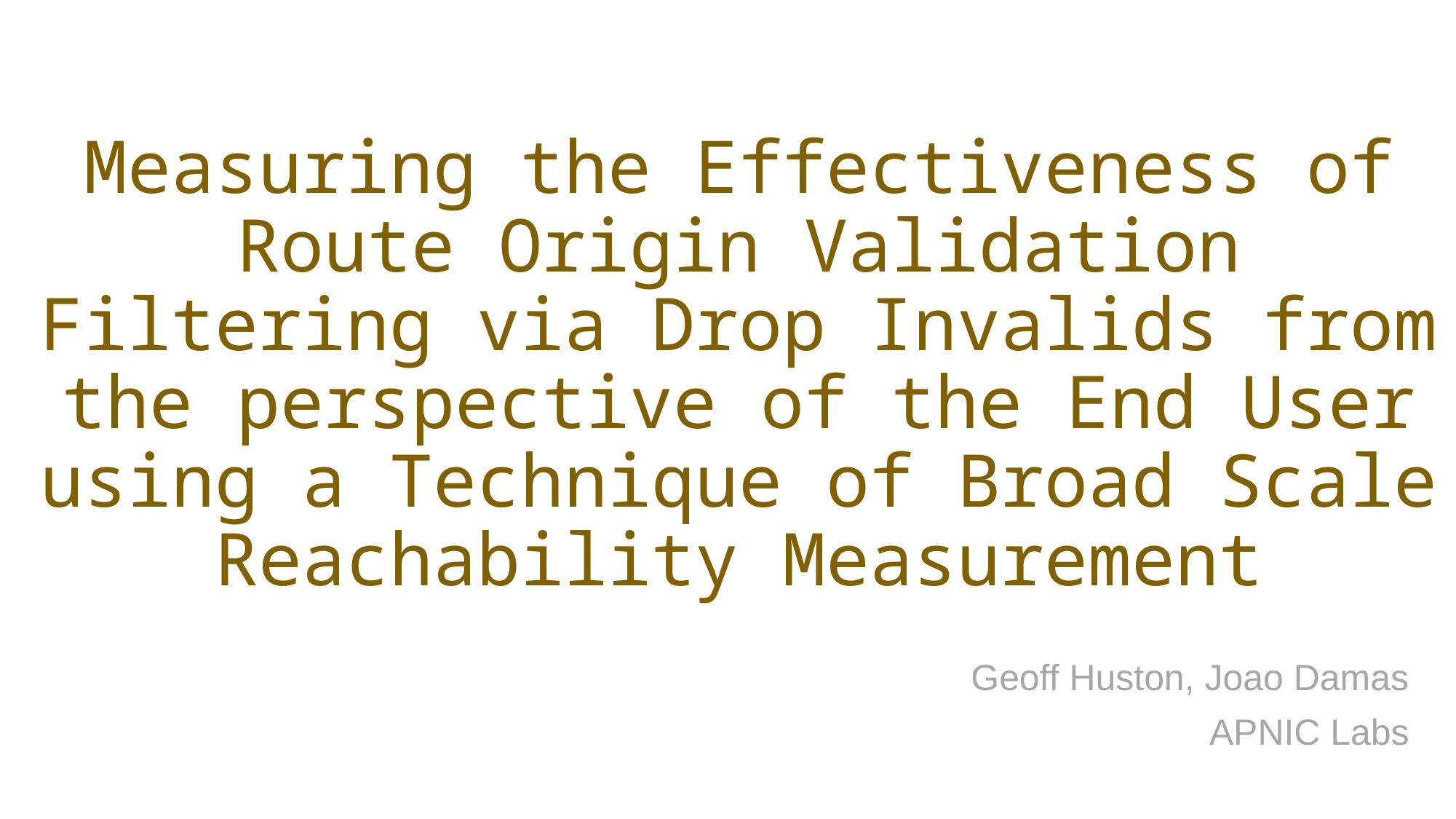

# Measuring the Effectiveness of Route Origin Validation Filtering via Drop Invalids from the perspective of the End User using a Technique of Broad Scale Reachability Measurement
Geoff Huston, Joao Damas
APNIC Labs